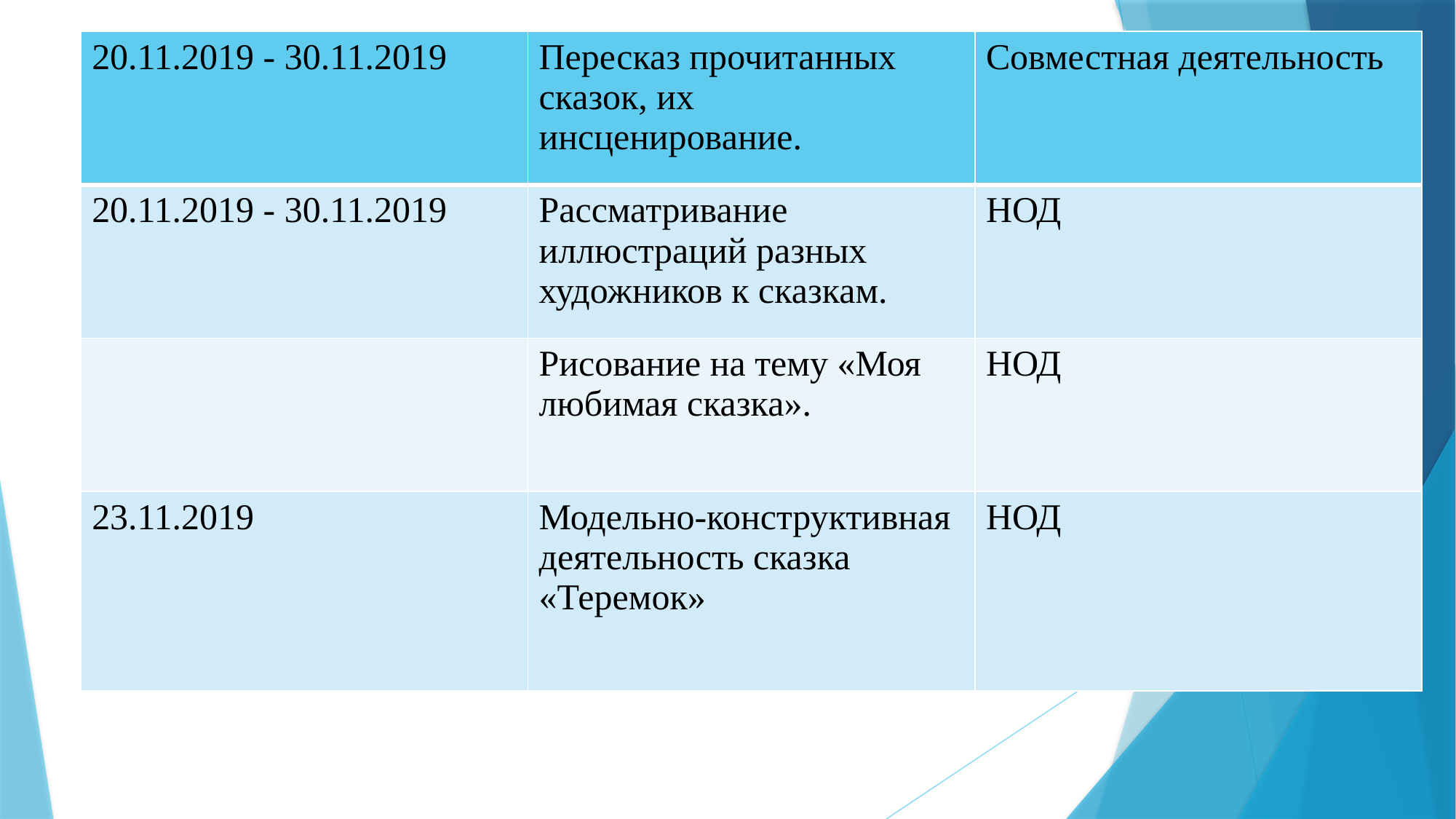

| 20.11.2019 - 30.11.2019 | Пересказ прочитанных сказок, их инсценирование. | Совместная деятельность |
| --- | --- | --- |
| 20.11.2019 - 30.11.2019 | Рассматривание иллюстраций разных художников к сказкам. | НОД |
|  | Рисование на тему «Моя любимая сказка». | НОД |
| 23.11.2019 | Модельно-конструктивная деятельность сказка «Теремок» | НОД |